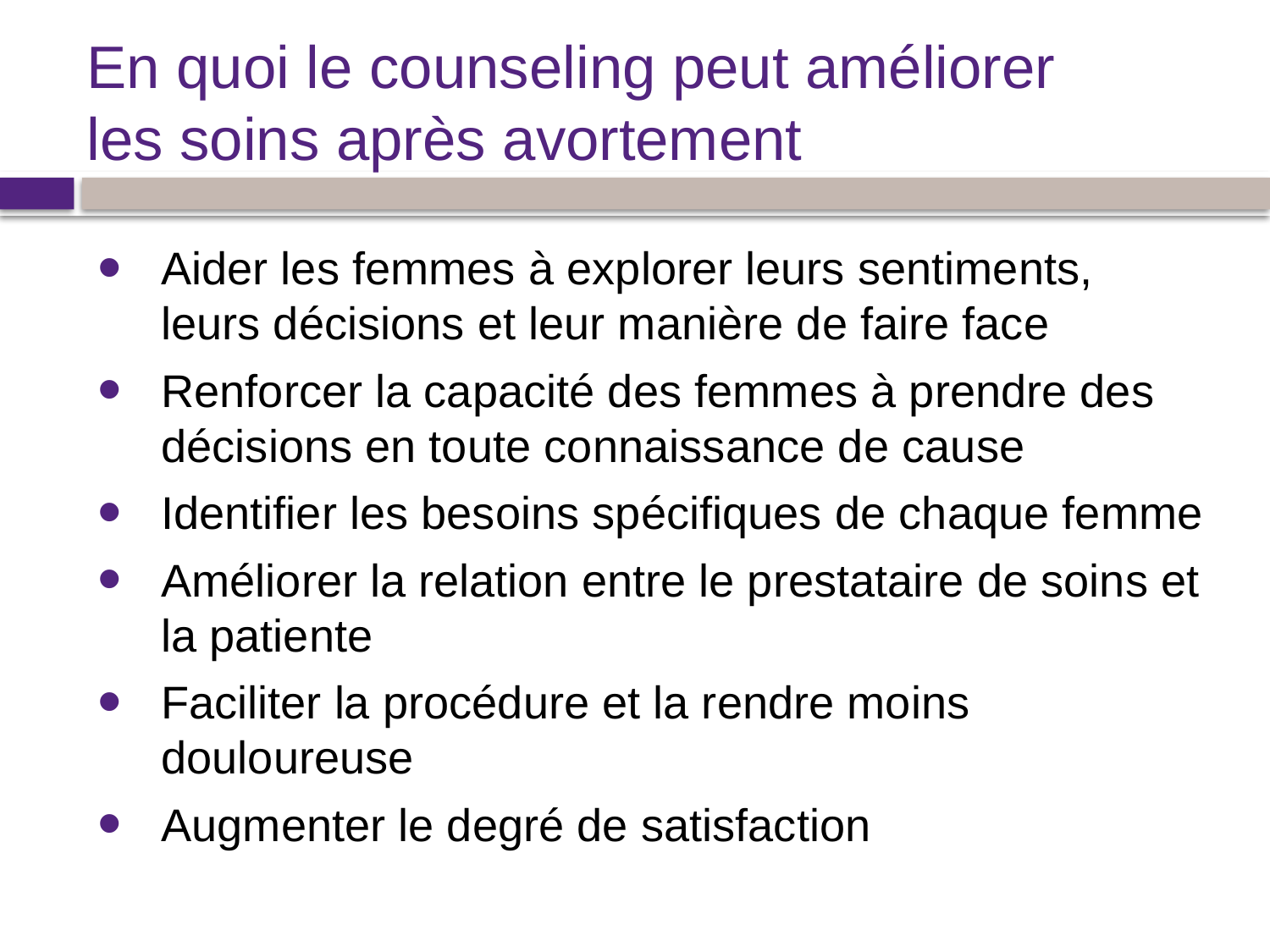

# En quoi le counseling peut améliorer les soins après avortement
Aider les femmes à explorer leurs sentiments, leurs décisions et leur manière de faire face
Renforcer la capacité des femmes à prendre des décisions en toute connaissance de cause
Identifier les besoins spécifiques de chaque femme
Améliorer la relation entre le prestataire de soins et la patiente
Faciliter la procédure et la rendre moins douloureuse
Augmenter le degré de satisfaction